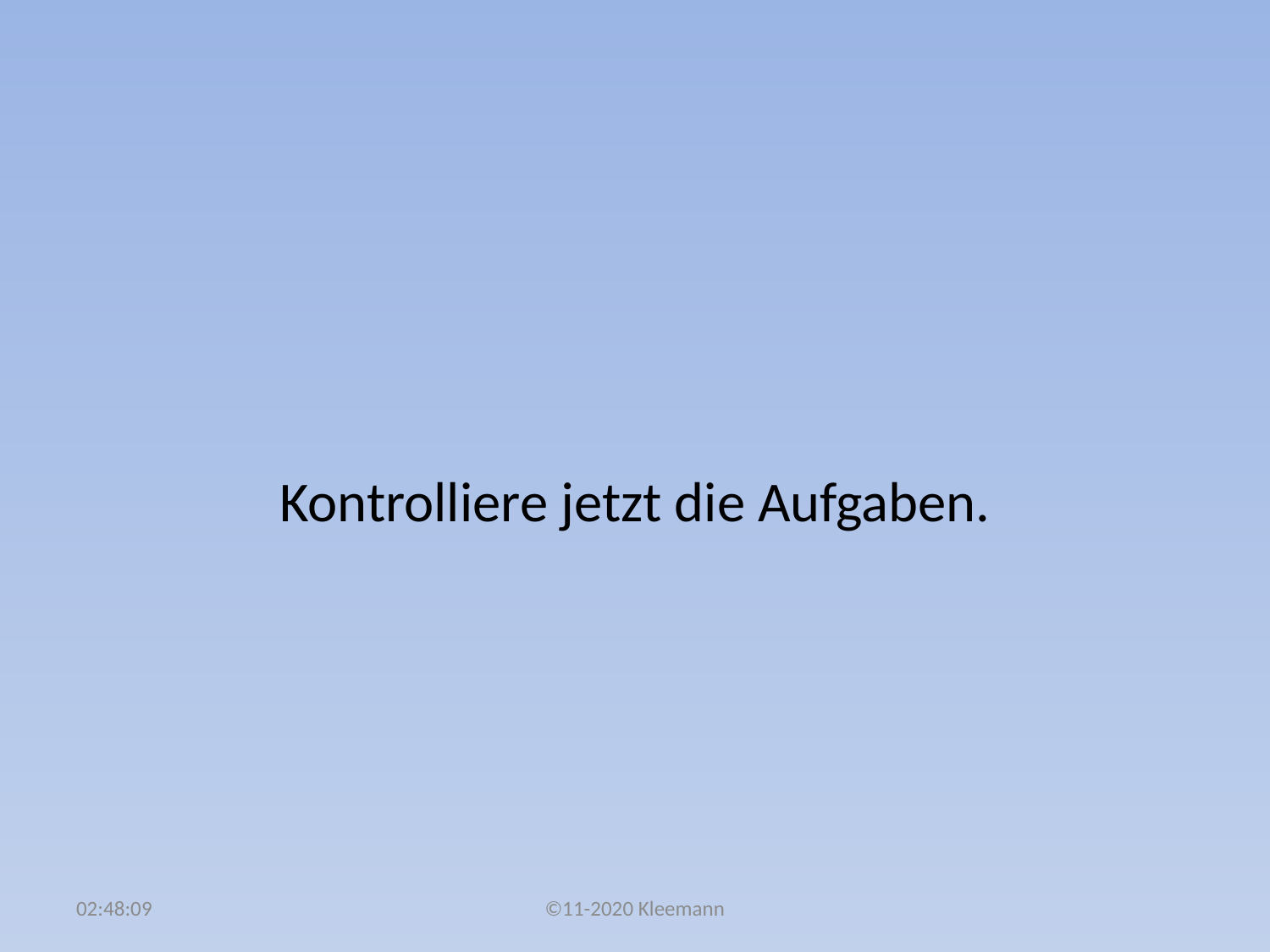

#

Kontrolliere jetzt die Aufgaben.

02:48:09
©11-2020 Kleemann